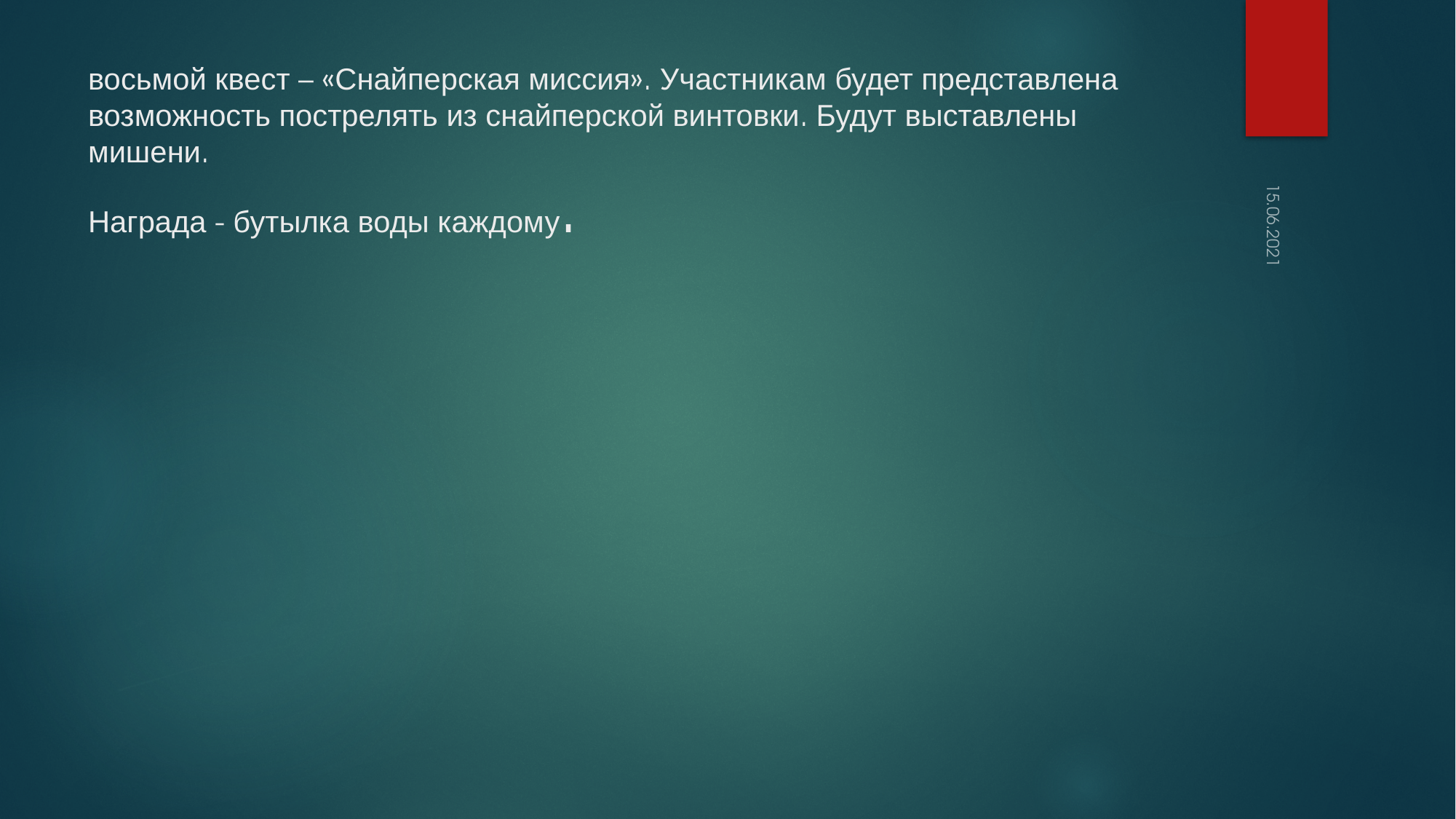

# восьмой квест – «Снайперская миссия». Участникам будет представлена возможность пострелять из снайперской винтовки. Будут выставлены мишени. Награда - бутылка воды каждому.
15.06.2021